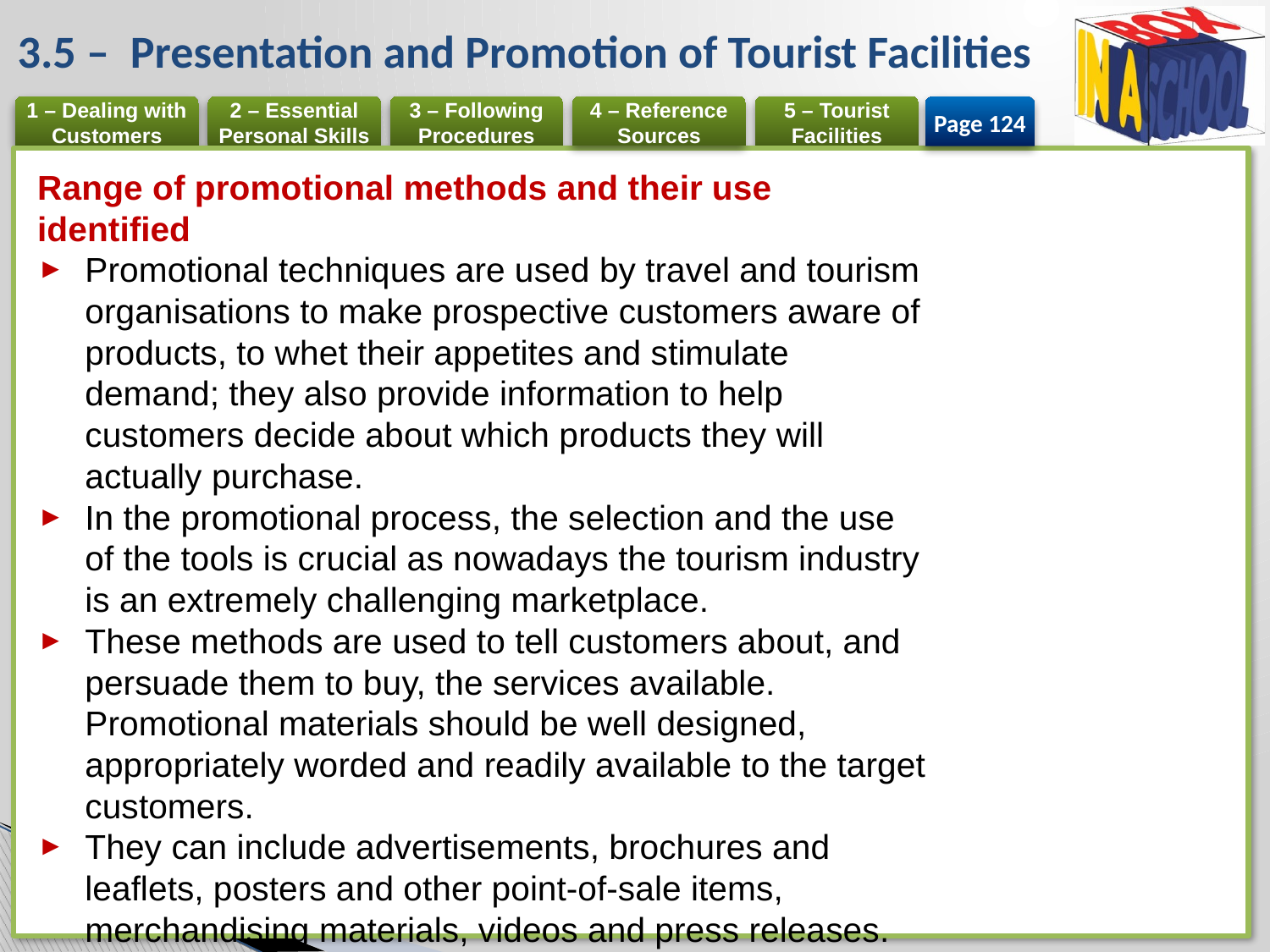

# 3.5 –  Presentation and Promotion of Tourist Facilities
Page 124
Range of promotional methods and their use identified
Promotional techniques are used by travel and tourism organisations to make prospective customers aware of products, to whet their appetites and stimulate demand; they also provide information to help customers decide about which products they will actually purchase.
In the promotional process, the selection and the use of the tools is crucial as nowadays the tourism industry is an extremely challenging marketplace.
These methods are used to tell customers about, and persuade them to buy, the services available. Promotional materials should be well designed, appropriately worded and readily available to the target customers.
They can include advertisements, brochures and leaflets, posters and other point-of-sale items, merchandising materials, videos and press releases.